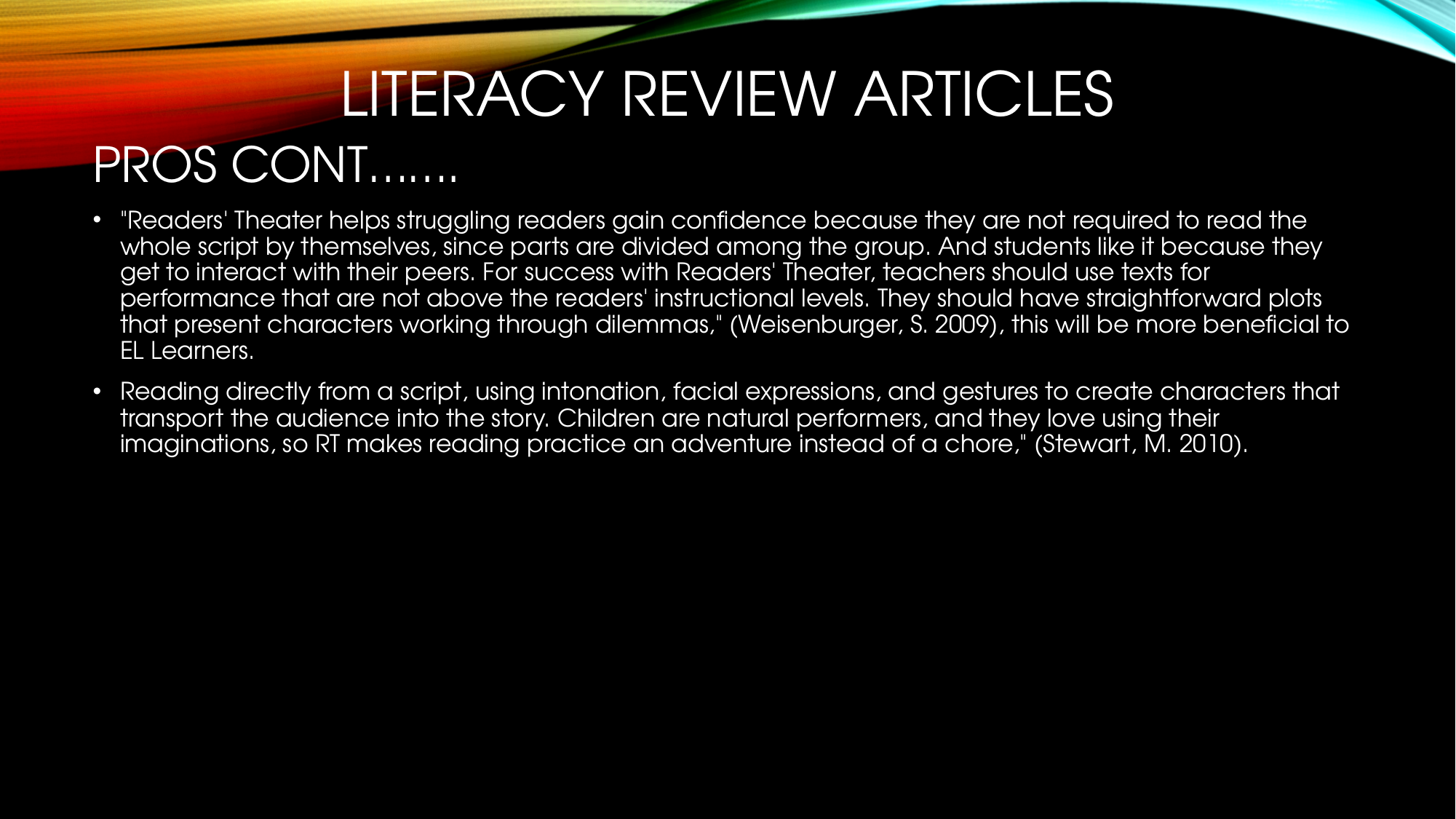

# Literacy Review Articles
PROS CONT…….
"Readers' Theater helps struggling readers gain confidence because they are not required to read the whole script by themselves, since parts are divided among the group. And students like it because they get to interact with their peers. For success with Readers' Theater, teachers should use texts for performance that are not above the readers' instructional levels. They should have straightforward plots that present characters working through dilemmas," (Weisenburger, S. 2009), this will be more beneficial to EL Learners.
Reading directly from a script, using intonation, facial expressions, and gestures to create characters that transport the audience into the story. Children are natural performers, and they love using their imaginations, so RT makes reading practice an adventure instead of a chore," (Stewart, M. 2010).